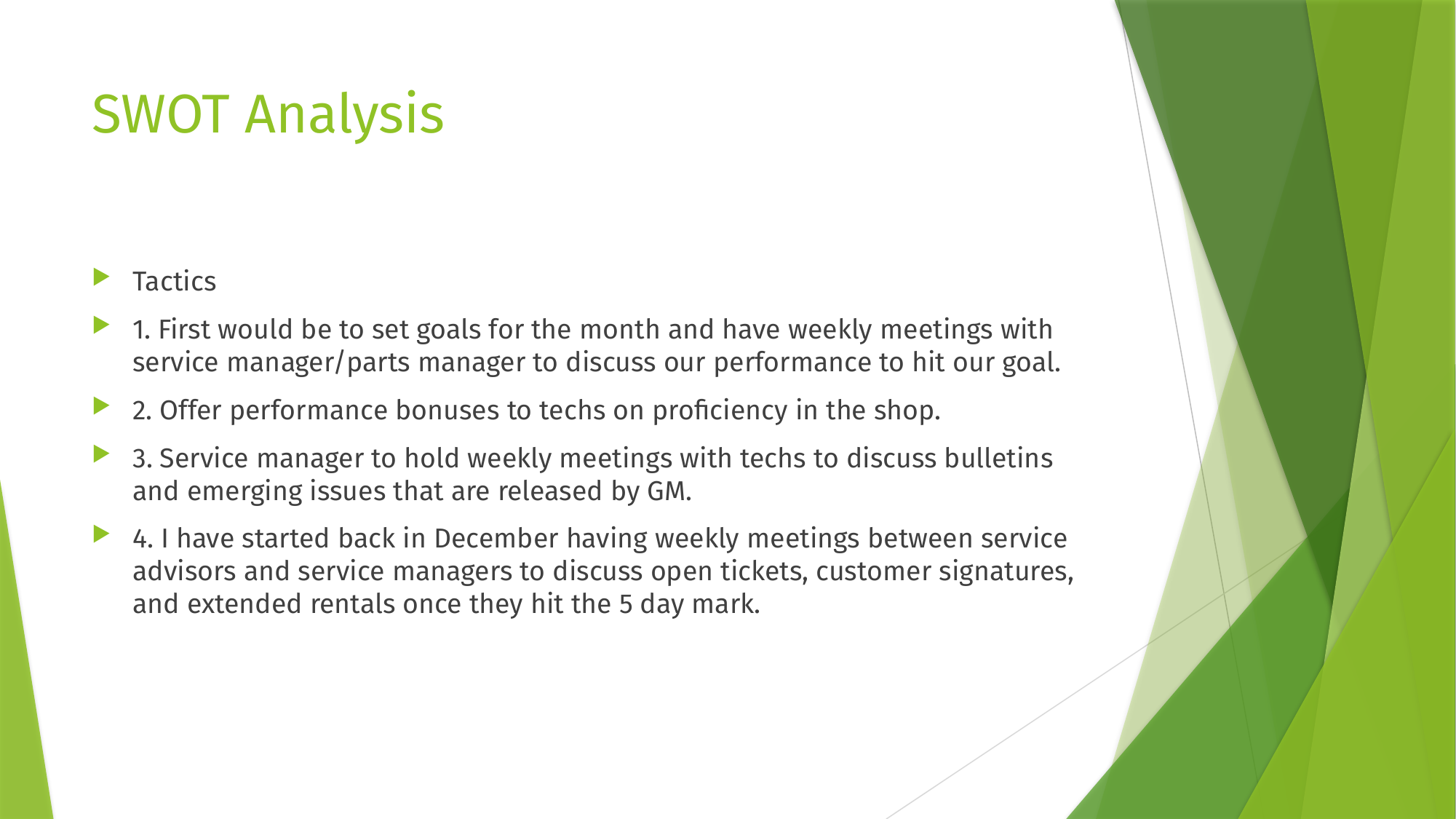

# SWOT Analysis
Tactics
1. First would be to set goals for the month and have weekly meetings with service manager/parts manager to discuss our performance to hit our goal.
2. Offer performance bonuses to techs on proficiency in the shop.
3. Service manager to hold weekly meetings with techs to discuss bulletins and emerging issues that are released by GM.
4. I have started back in December having weekly meetings between service advisors and service managers to discuss open tickets, customer signatures, and extended rentals once they hit the 5 day mark.